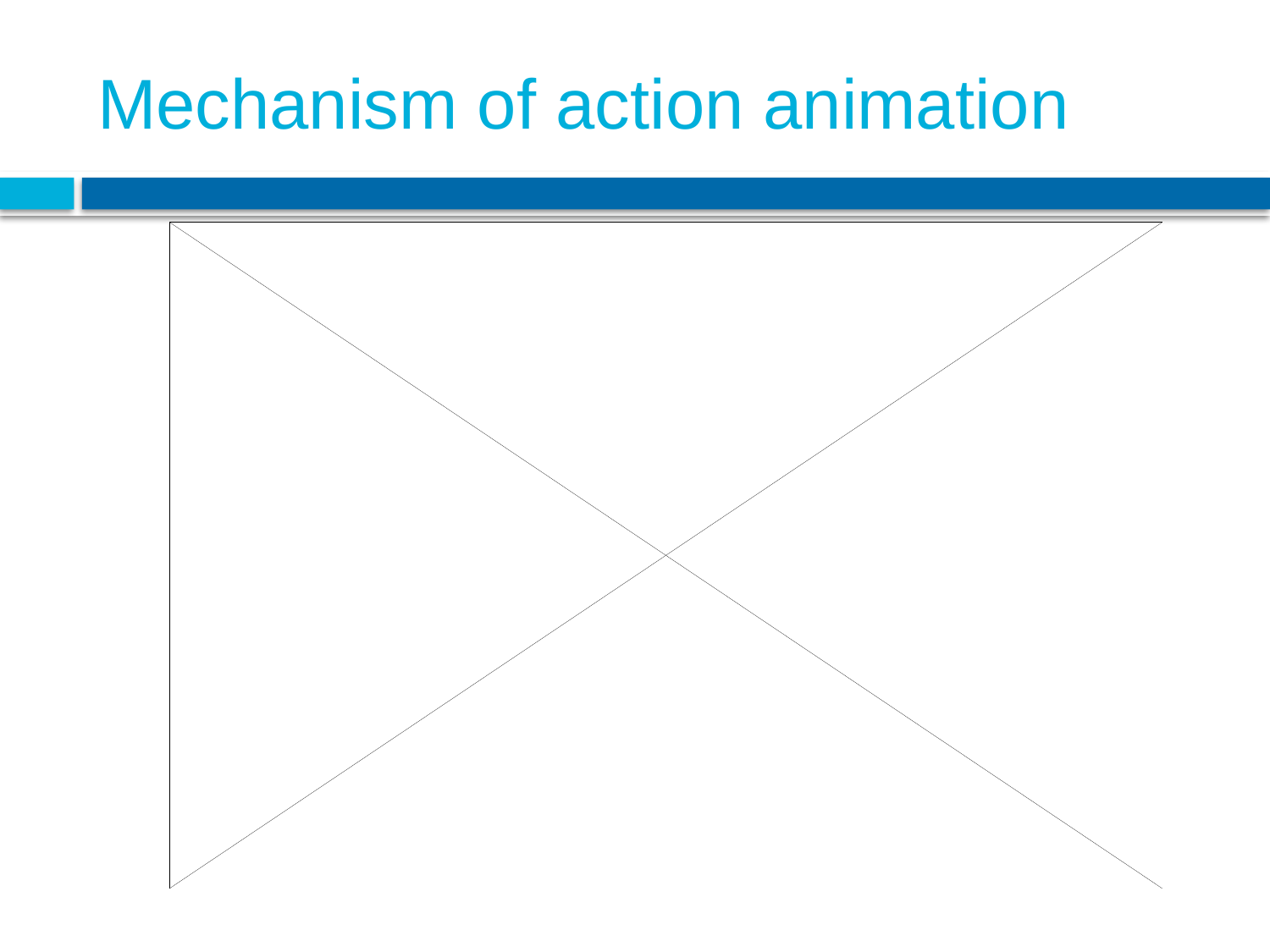

# Mechanism of action animation

Animation © Ipas 2010 -  based on an illustration by Lisa Peñalver (penart1@alaska.com)